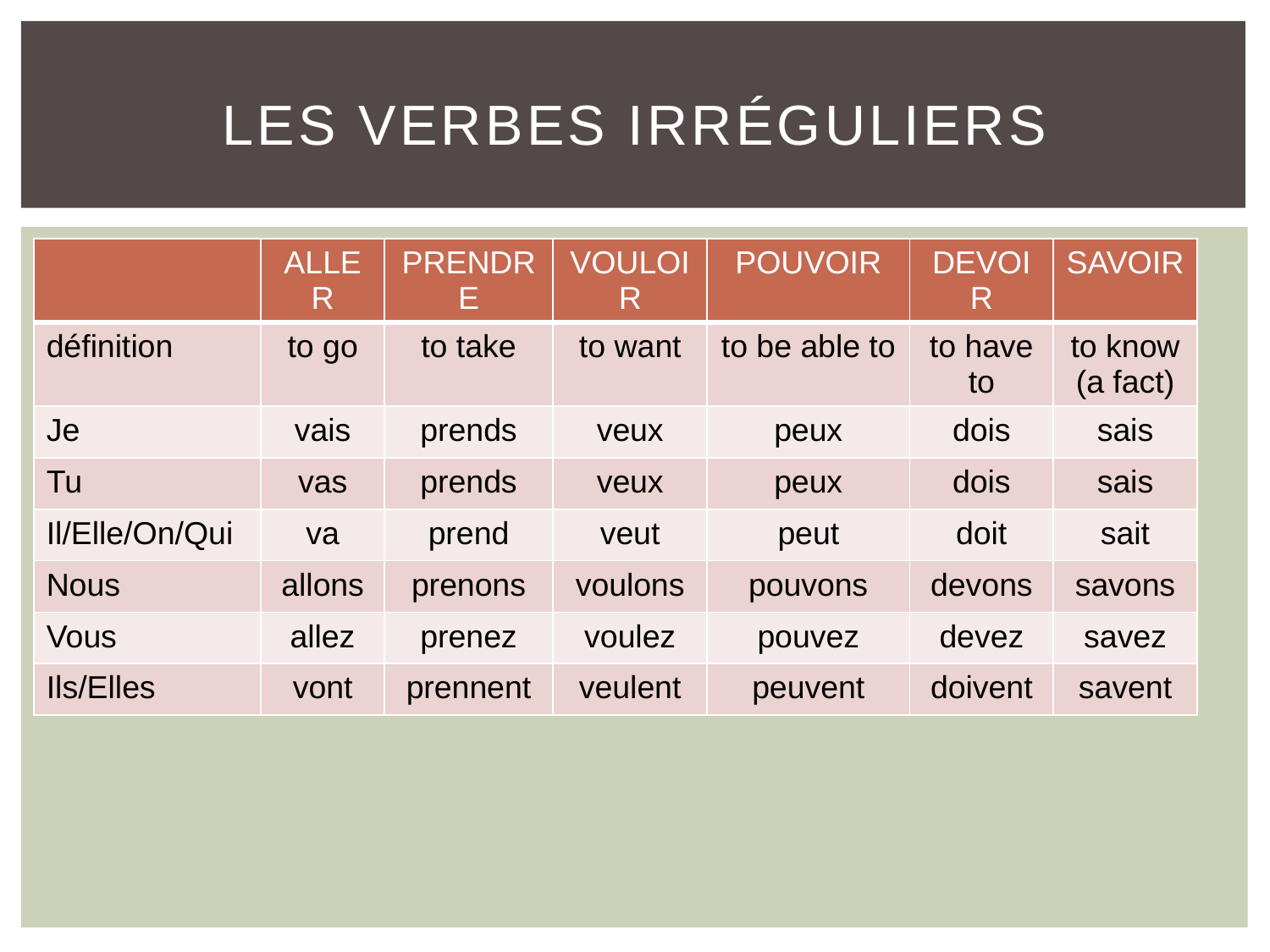

# Les verbes irréguliers
|  | ALLER | PRENDRE | VOULOIR | POUVOIR | DEVOIR | SAVOIR |
| --- | --- | --- | --- | --- | --- | --- |
| définition | to go | to take | to want | to be able to | to have to | to know (a fact) |
| Je | vais | prends | veux | peux | dois | sais |
| Tu | vas | prends | veux | peux | dois | sais |
| Il/Elle/On/Qui | va | prend | veut | peut | doit | sait |
| Nous | allons | prenons | voulons | pouvons | devons | savons |
| Vous | allez | prenez | voulez | pouvez | devez | savez |
| Ils/Elles | vont | prennent | veulent | peuvent | doivent | savent |